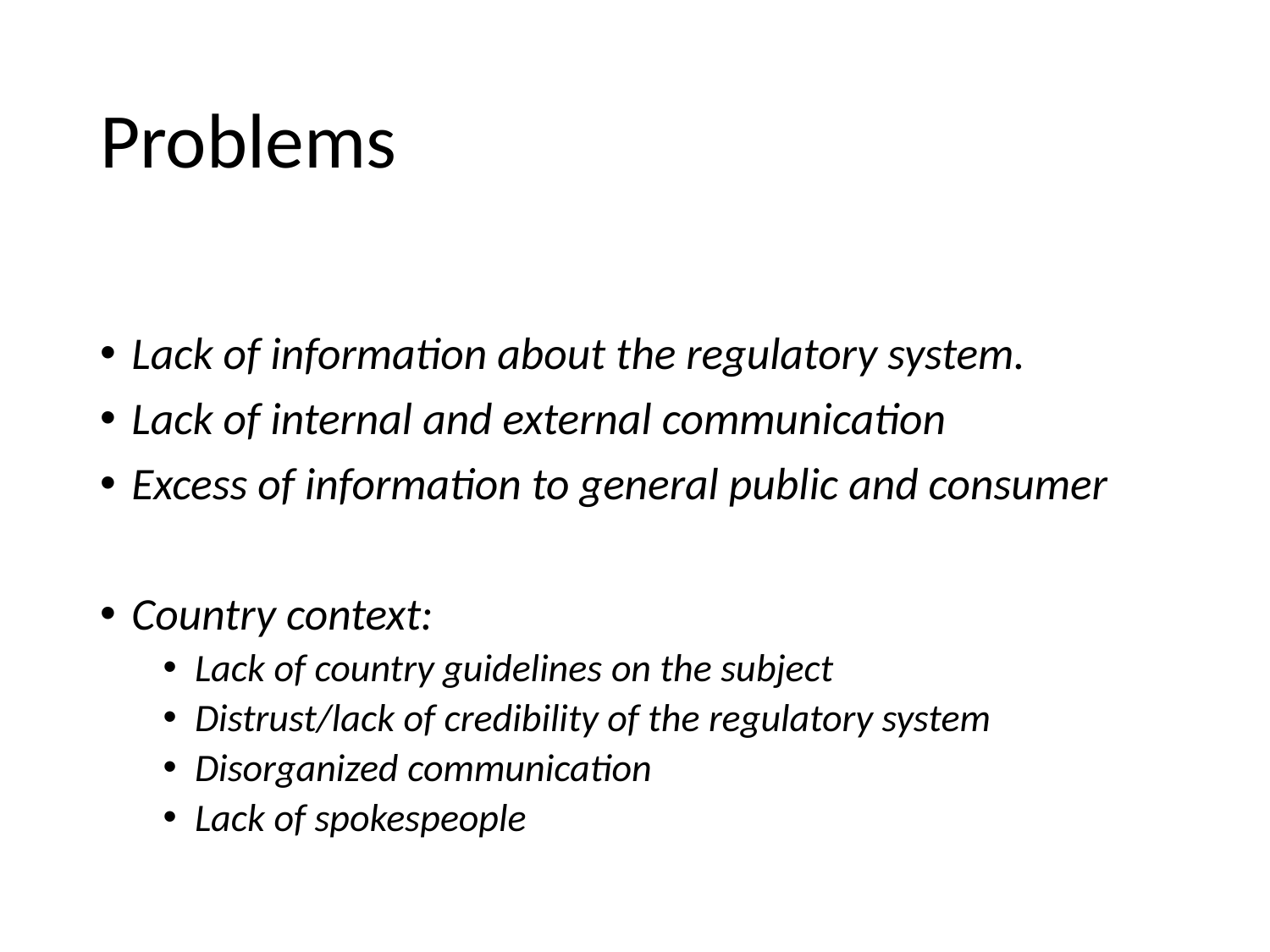

# Problems

Lack of information about the regulatory system.
Lack of internal and external communication
Excess of information to general public and consumer

Country context:
Lack of country guidelines on the subject
Distrust/lack of credibility of the regulatory system
Disorganized communication
Lack of spokespeople